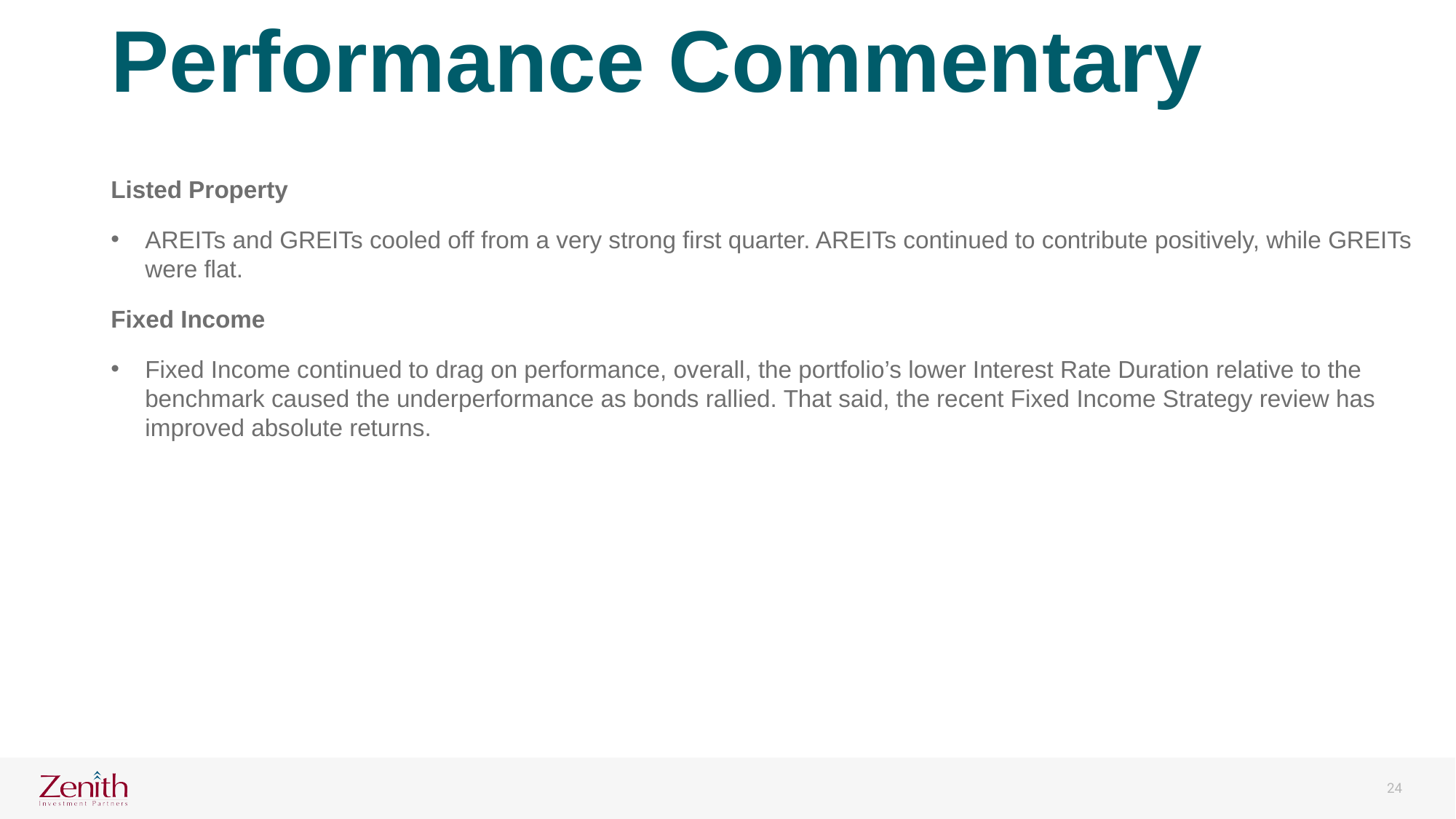

Performance Commentary

Listed Property
AREITs and GREITs cooled off from a very strong first quarter. AREITs continued to contribute positively, while GREITs were flat.
Fixed Income
Fixed Income continued to drag on performance, overall, the portfolio’s lower Interest Rate Duration relative to the benchmark caused the underperformance as bonds rallied. That said, the recent Fixed Income Strategy review has improved absolute returns.